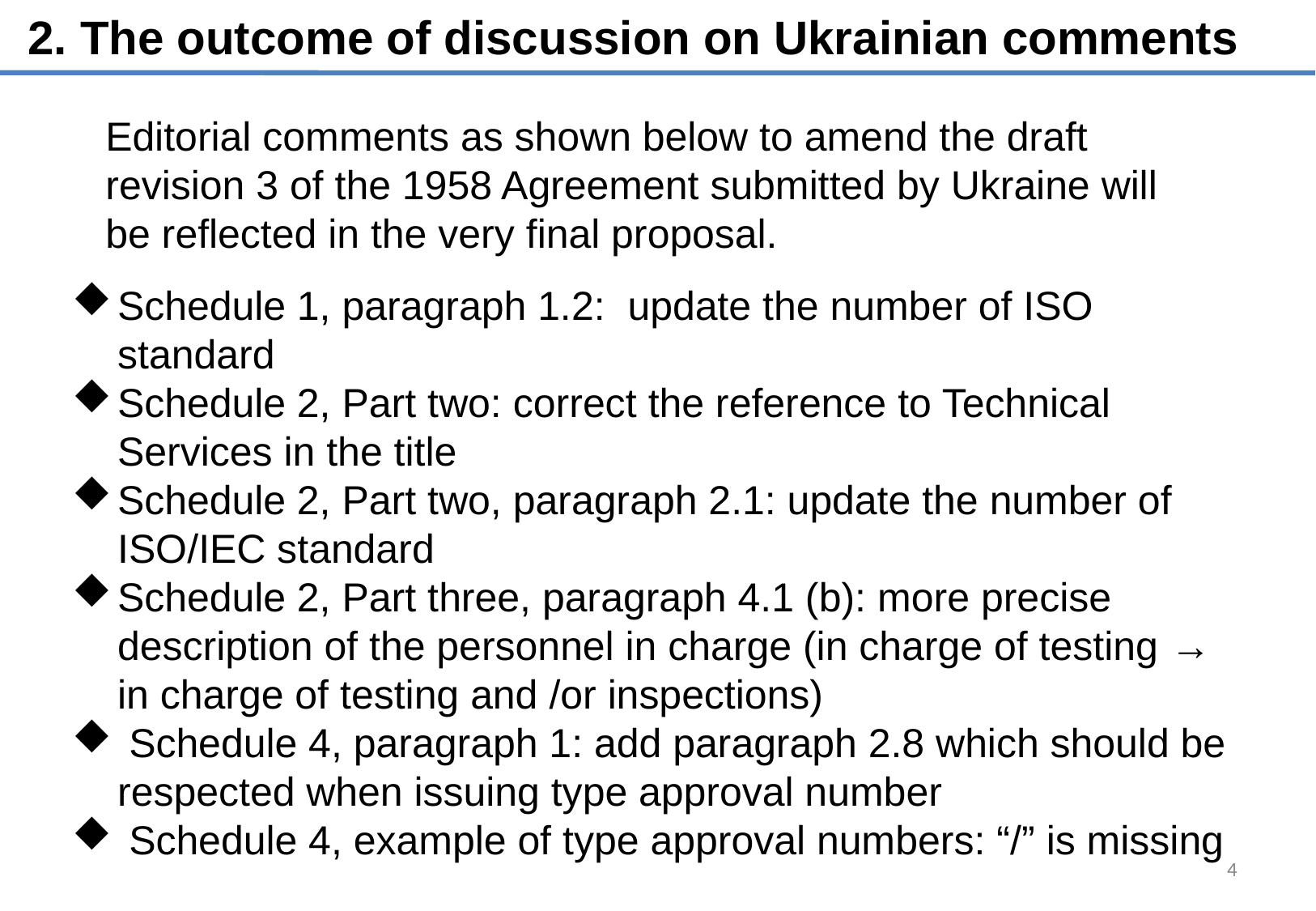

2. The outcome of discussion on Ukrainian comments

Editorial comments as shown below to amend the draft revision 3 of the 1958 Agreement submitted by Ukraine will be reflected in the very final proposal.
Schedule 1, paragraph 1.2:  update the number of ISO standard
Schedule 2, Part two: correct the reference to Technical Services in the title
Schedule 2, Part two, paragraph 2.1: update the number of ISO/IEC standard
Schedule 2, Part three, paragraph 4.1 (b): more precise description of the personnel in charge (in charge of testing → in charge of testing and /or inspections)
 Schedule 4, paragraph 1: add paragraph 2.8 which should be respected when issuing type approval number
 Schedule 4, example of type approval numbers: “/” is missing
4